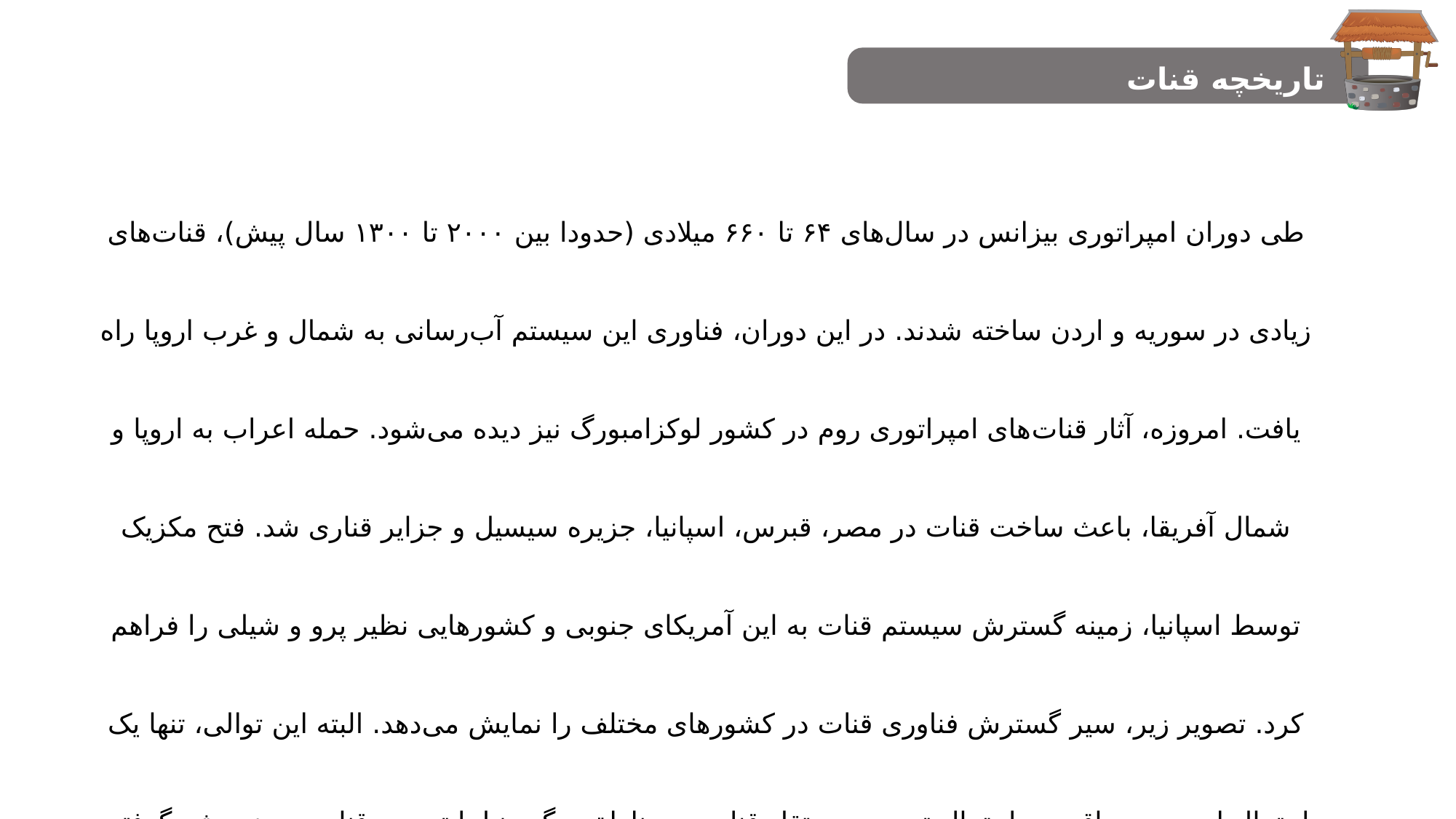

تاریخچه قنات

طی دوران امپراتوری بیزانس در سال‌های ۶۴ تا ۶۶۰ میلادی (حدودا بین ۲۰۰۰ تا ۱۳۰۰ سال پیش)، قنات‌های زیادی در سوریه و اردن ساخته شدند. در این دوران، فناوری این سیستم آب‌رسانی به شمال و غرب اروپا راه یافت. امروزه، آثار قنات‌های امپراتوری روم در کشور لوکزامبورگ نیز دیده می‌شود. حمله اعراب به اروپا و شمال آفریقا، باعث ساخت قنات در مصر، قبرس، اسپانیا، جزیره سیسیل و جزایر قناری شد. فتح مکزیک توسط اسپانیا، زمینه گسترش سیستم قنات به این آمریکای جنوبی و کشورهایی نظیر پرو و شیلی را فراهم کرد. تصویر زیر، سیر گسترش فناوری قنات در کشورهای مختلف را نمایش می‌دهد. البته این توالی، تنها یک احتمال است. در واقعیت، احتمال توسعه مستقل قنات در مناطق دیگر دنیا یا توسعه قنات بدون ریشه گرفتن از فناوری پارس وجود دارد.